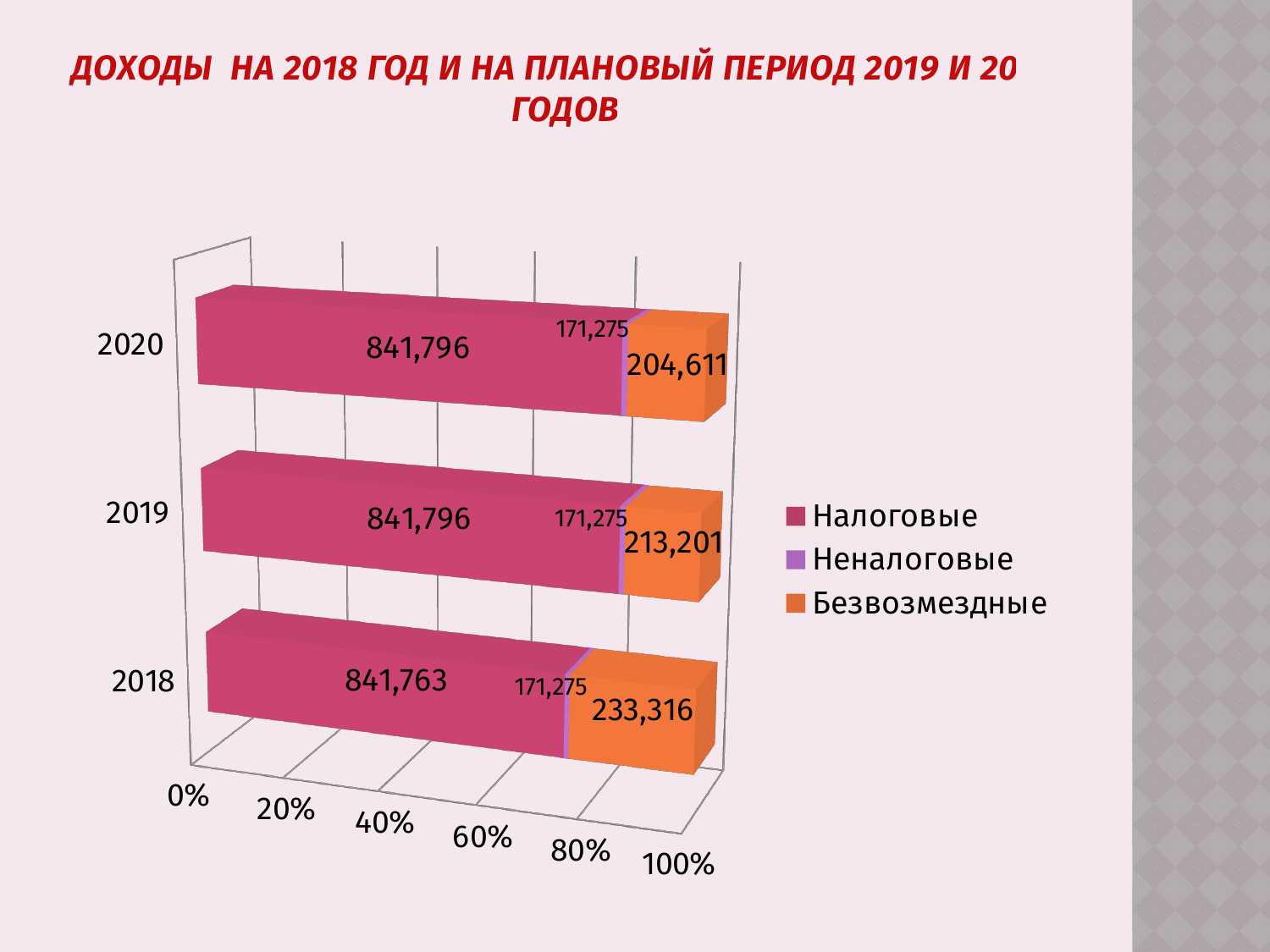

# Доходы  на 2018 год и на плановый период 2019 и 2020 годов

[unsupported chart]